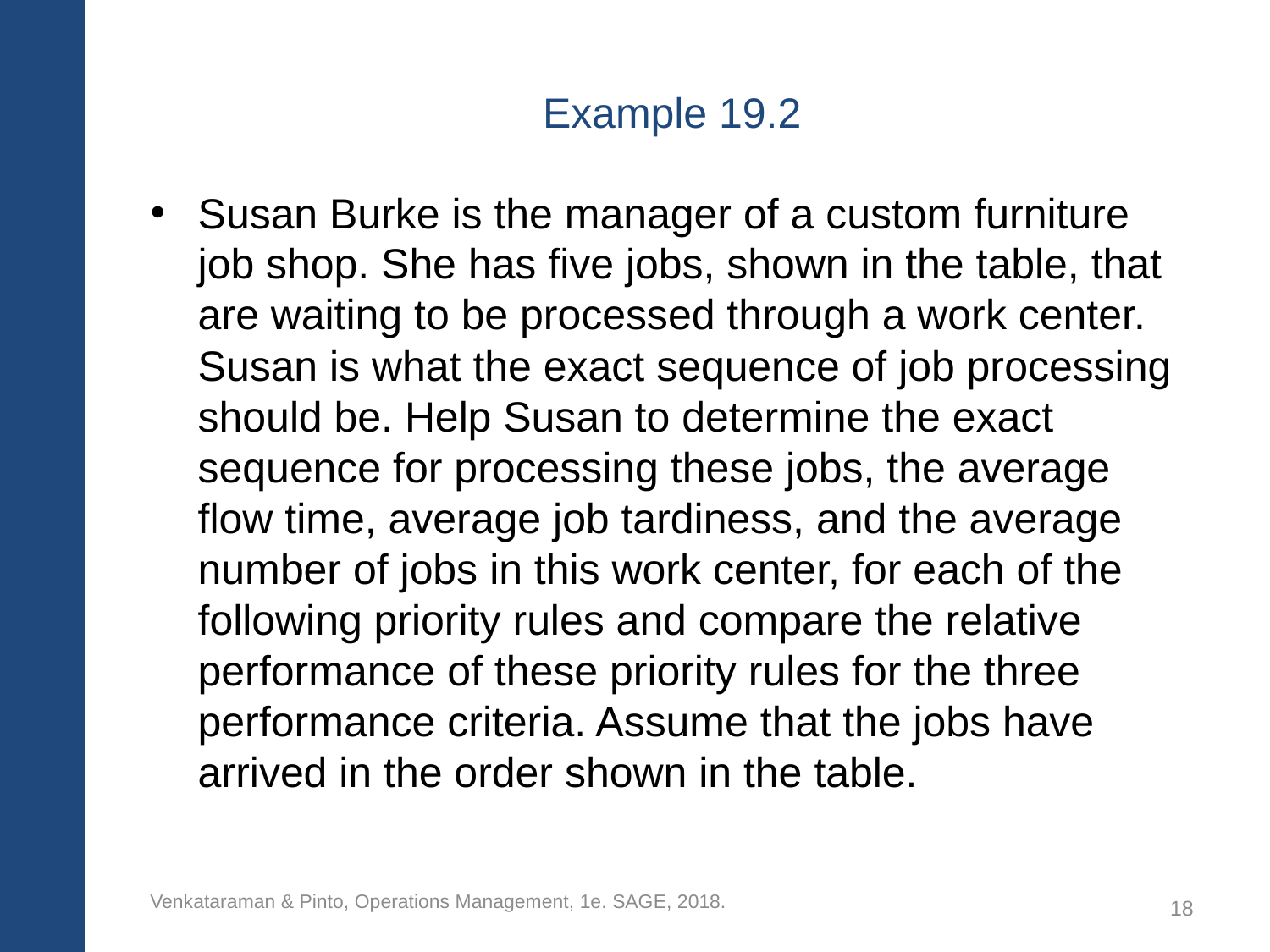

# Example 19.2
Susan Burke is the manager of a custom furniture job shop. She has five jobs, shown in the table, that are waiting to be processed through a work center. Susan is what the exact sequence of job processing should be. Help Susan to determine the exact sequence for processing these jobs, the average flow time, average job tardiness, and the average number of jobs in this work center, for each of the following priority rules and compare the relative performance of these priority rules for the three performance criteria. Assume that the jobs have arrived in the order shown in the table.
Venkataraman & Pinto, Operations Management, 1e. SAGE, 2018.
18